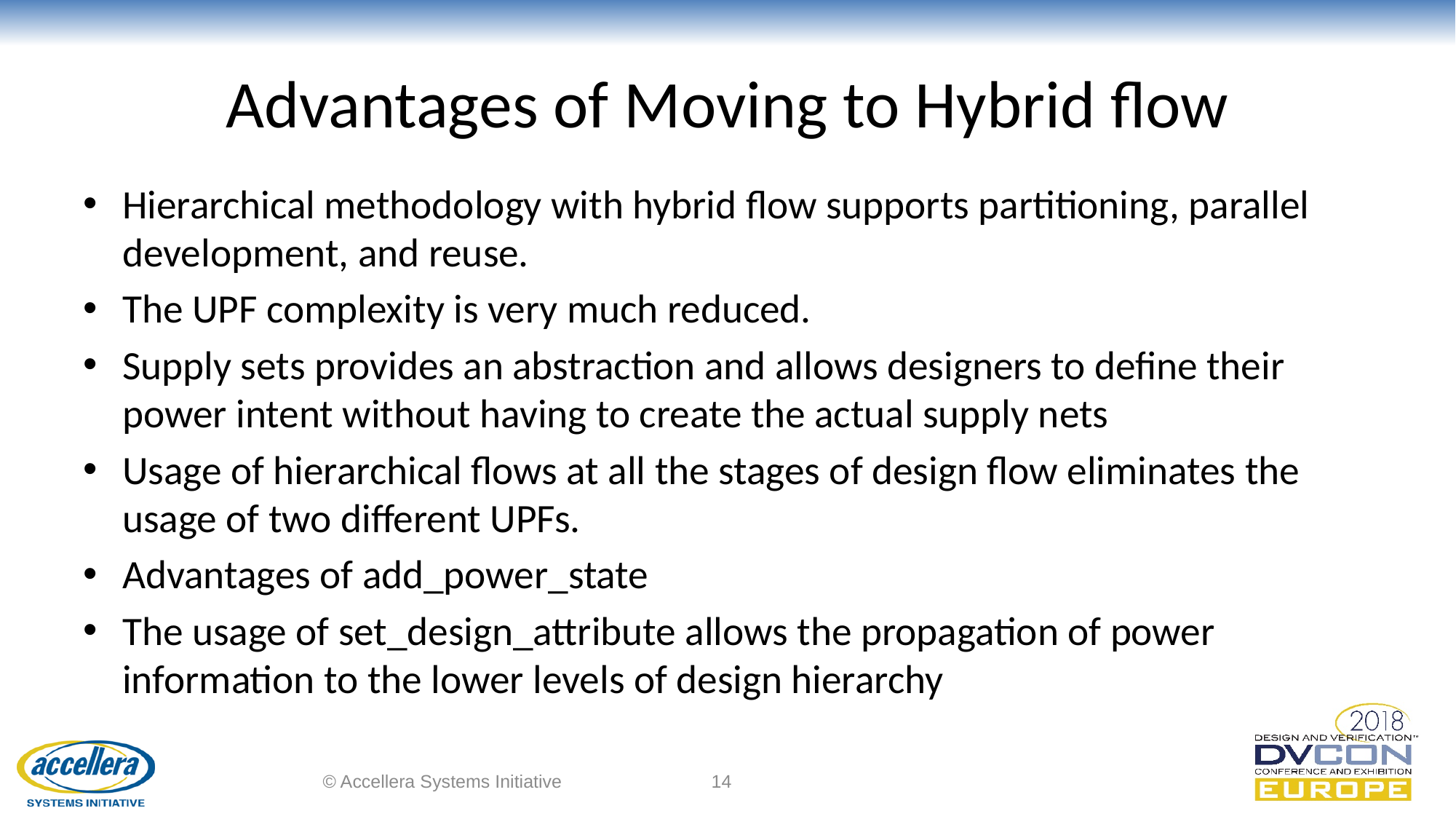

# Advantages of Moving to Hybrid flow
Hierarchical methodology with hybrid flow supports partitioning, parallel development, and reuse.
The UPF complexity is very much reduced.
Supply sets provides an abstraction and allows designers to define their power intent without having to create the actual supply nets
Usage of hierarchical flows at all the stages of design flow eliminates the usage of two different UPFs.
Advantages of add_power_state
The usage of set_design_attribute allows the propagation of power information to the lower levels of design hierarchy
© Accellera Systems Initiative
14